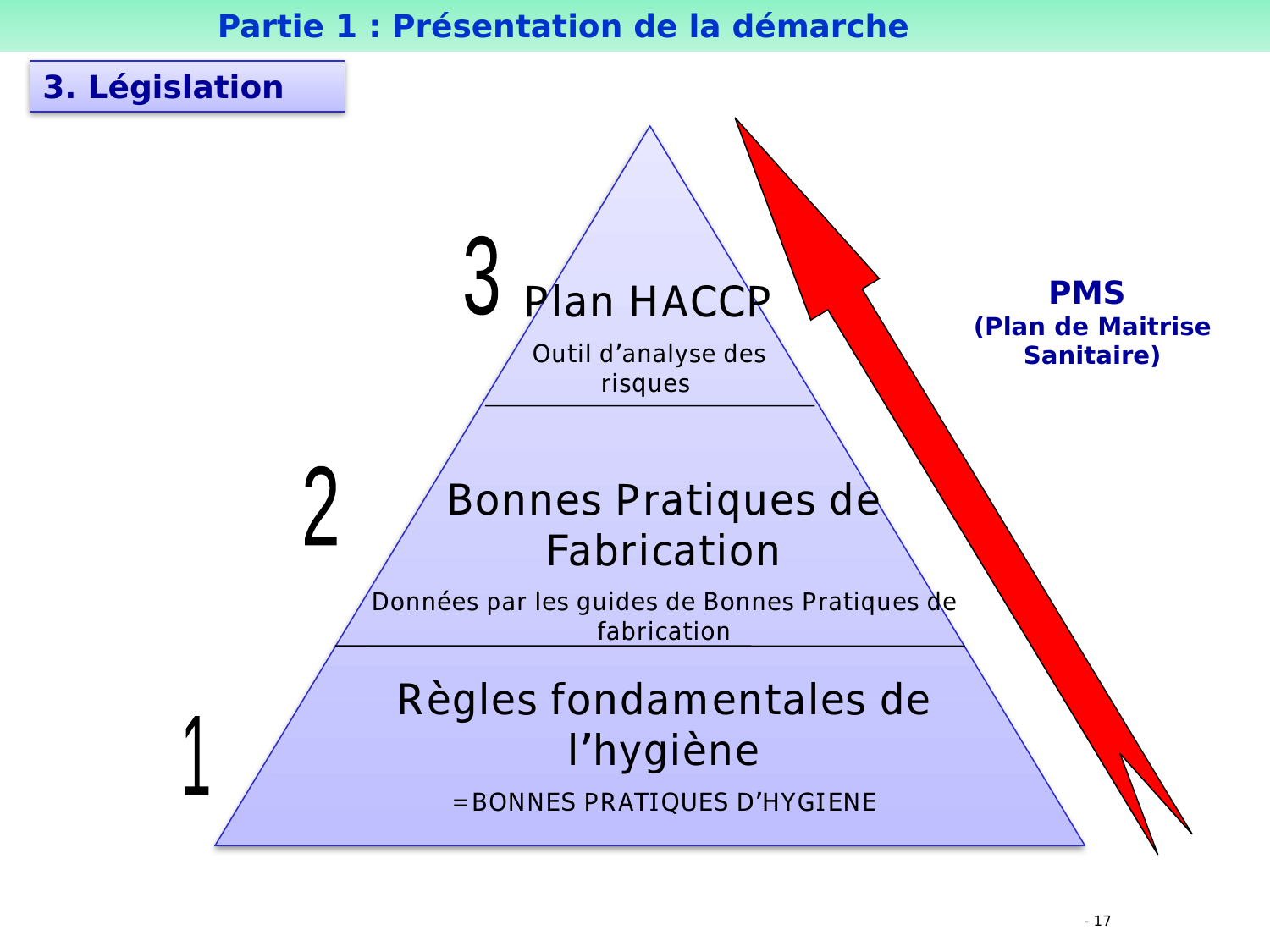

Partie 1 : Présentation de la démarche
3. Législation

3
Plan HACCP
Outil d’analyse des risques

PMS
(Plan de Maitrise Sanitaire)

2
Bonnes Pratiques de Fabrication
Données par les guides de Bonnes Pratiques de fabrication

Règles fondamentales de l’hygiène
=BONNES PRATIQUES D’HYGIENE
1